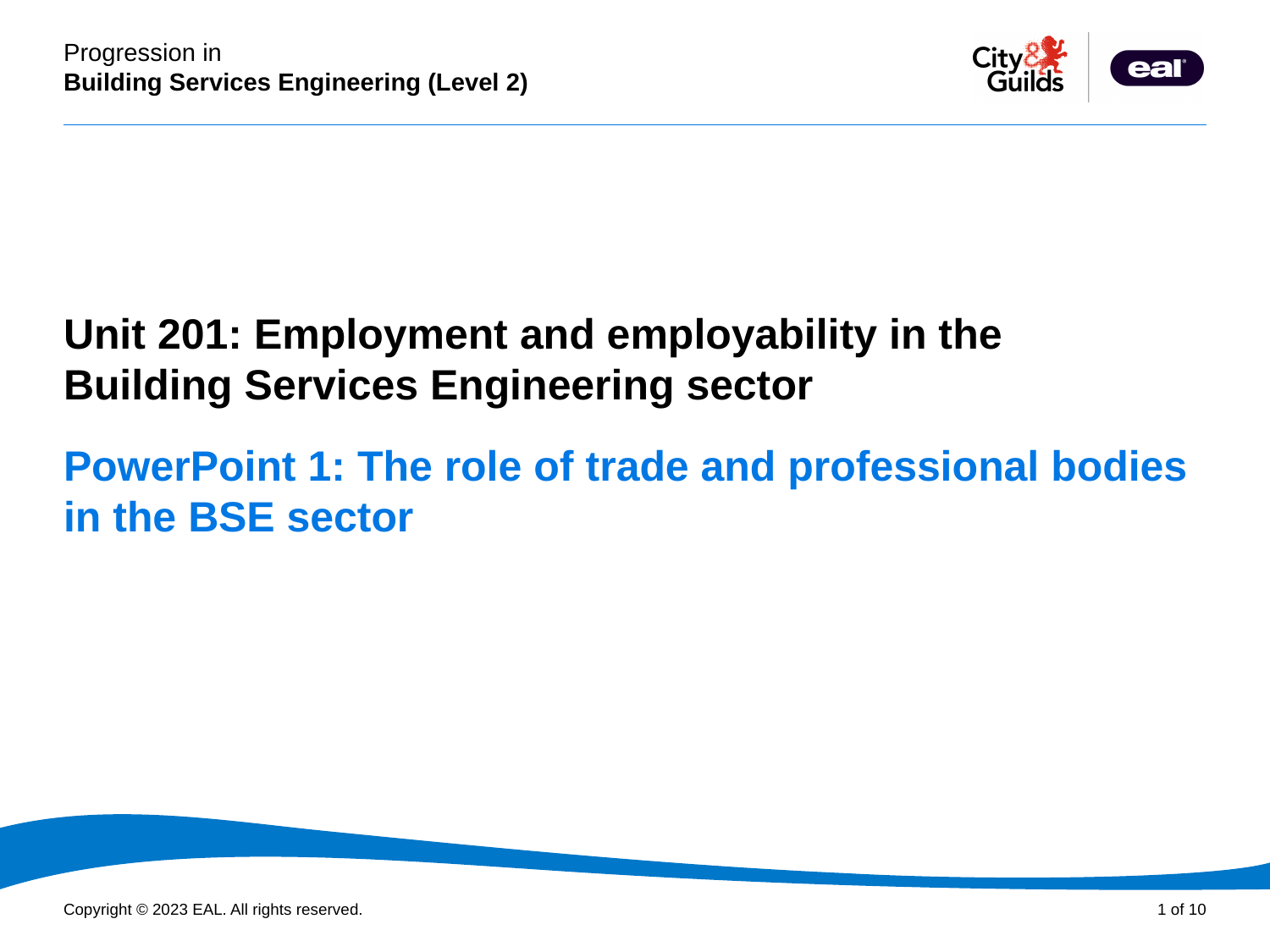

PowerPoint presentation
Unit 201: Employment and employability in the Building Services Engineering sector
# PowerPoint 1: The role of trade and professional bodies in the BSE sector